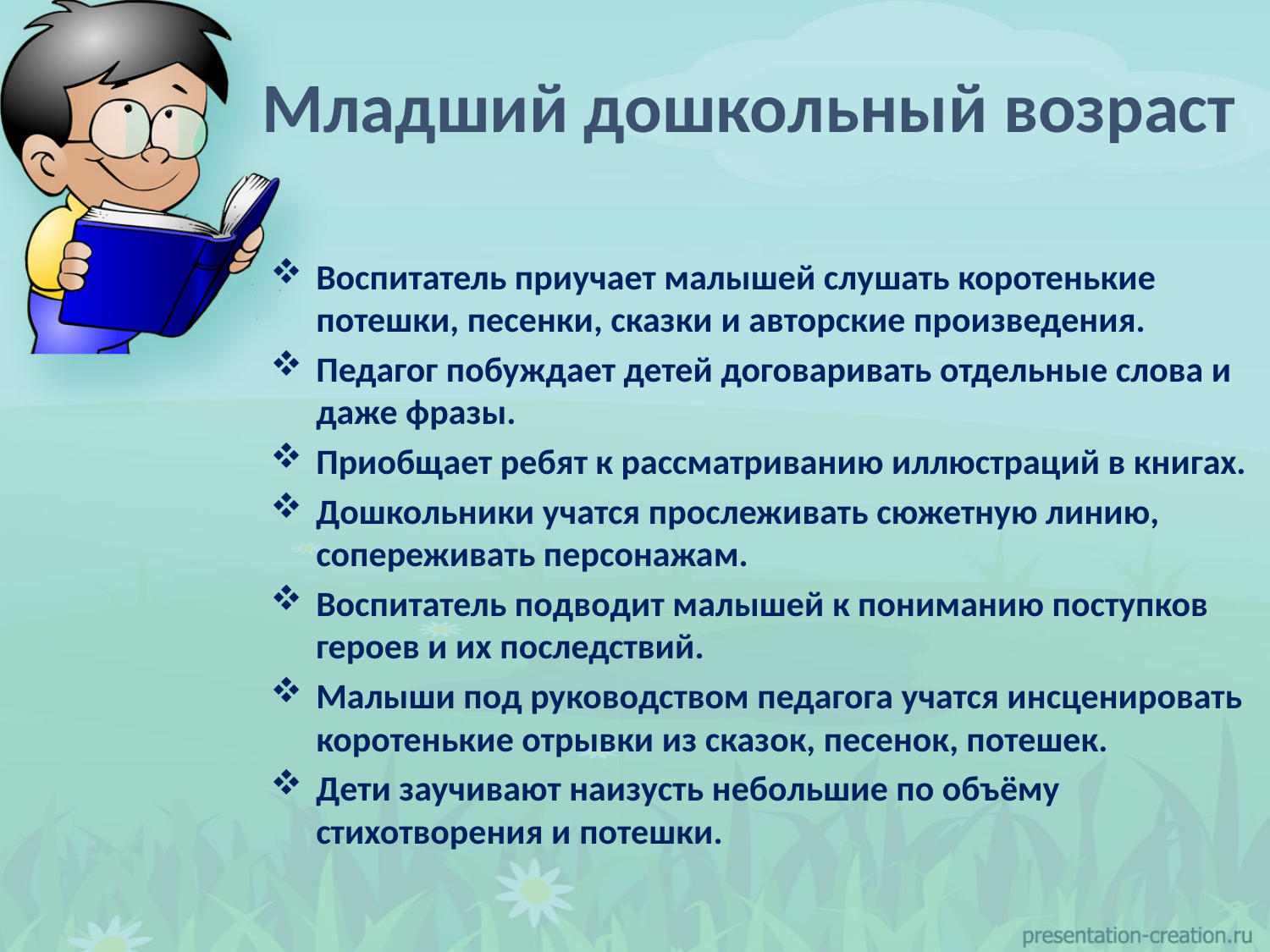

# Младший дошкольный возраст
Воспитатель приучает малышей слушать коротенькие потешки, песенки, сказки и авторские произведения.
Педагог побуждает детей договаривать отдельные слова и даже фразы.
Приобщает ребят к рассматриванию иллюстраций в книгах.
Дошкольники учатся прослеживать сюжетную линию, сопереживать персонажам.
Воспитатель подводит малышей к пониманию поступков героев и их последствий.
Малыши под руководством педагога учатся инсценировать коротенькие отрывки из сказок, песенок, потешек.
Дети заучивают наизусть небольшие по объёму стихотворения и потешки.